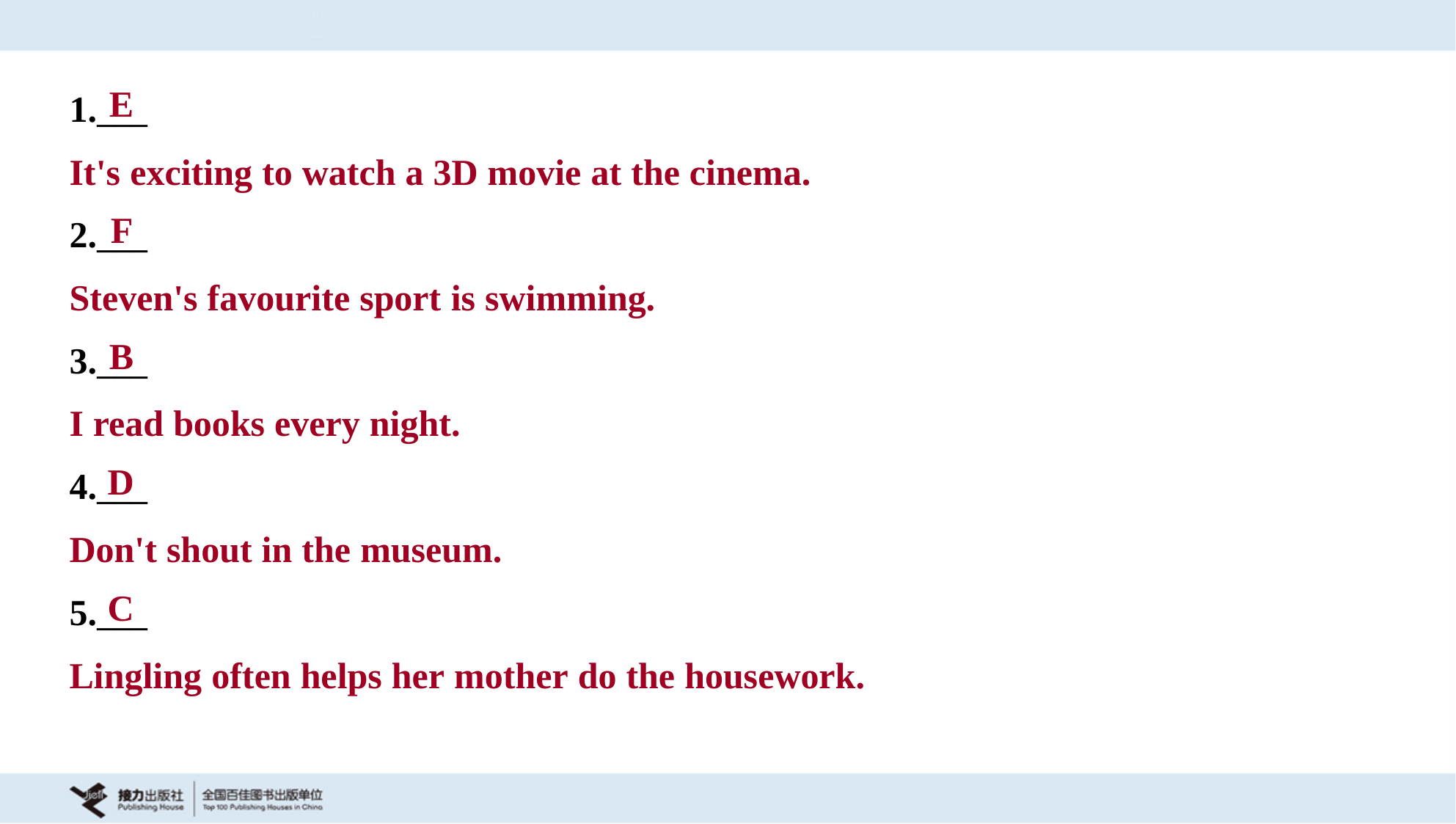

E
1.___
It's exciting to watch a 3D movie at the cinema.
F
2.___
Steven's favourite sport is swimming.
B
3.___
I read books every night.
D
4.___
Don't shout in the museum.
C
5.___
Lingling often helps her mother do the housework.